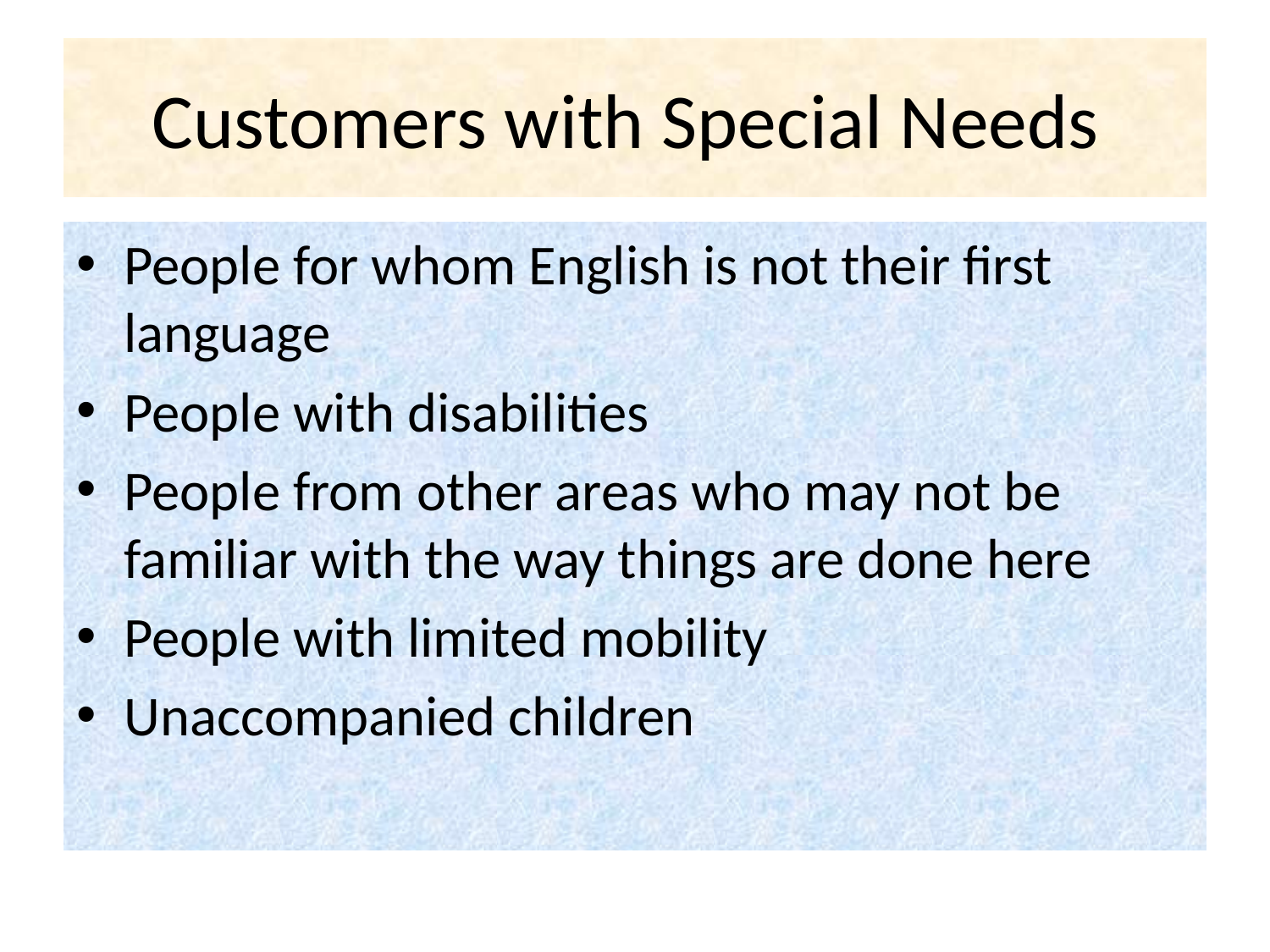

# Customers with Special Needs
People for whom English is not their first language
People with disabilities
People from other areas who may not be familiar with the way things are done here
People with limited mobility
Unaccompanied children